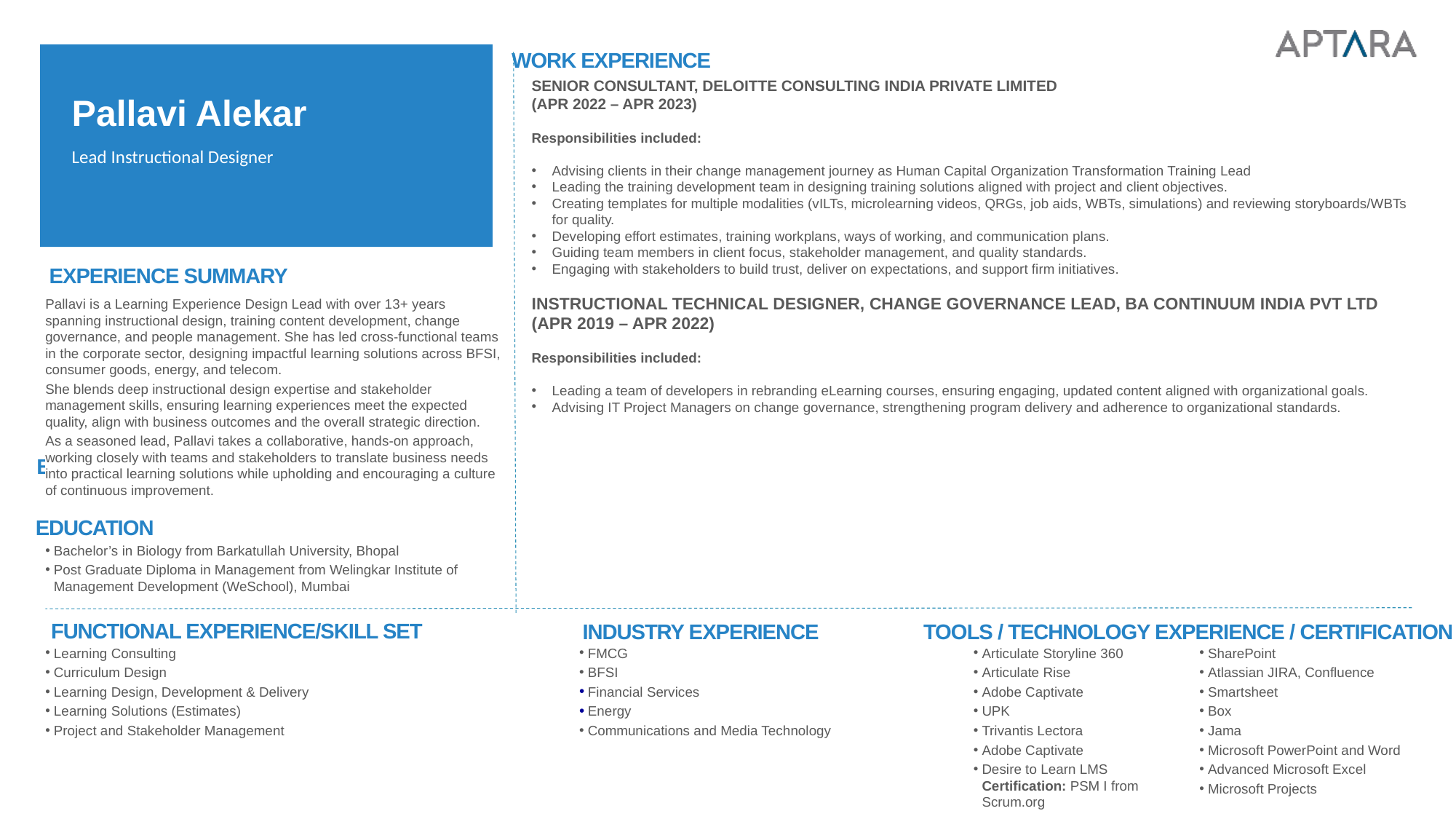

WORK EXPERIENCE
SENIOR CONSULTANT, DELOITTE CONSULTING INDIA PRIVATE LIMITED                                                                                  (APR 2022 – APR 2023)

Responsibilities included:

Advising clients in their change management journey as Human Capital Organization Transformation Training Lead
Leading the training development team in designing training solutions aligned with project and client objectives.
Creating templates for multiple modalities (vILTs, microlearning videos, QRGs, job aids, WBTs, simulations) and reviewing storyboards/WBTs for quality.
Developing effort estimates, training workplans, ways of working, and communication plans.
Guiding team members in client focus, stakeholder management, and quality standards.
Engaging with stakeholders to build trust, deliver on expectations, and support firm initiatives.

INSTRUCTIONAL TECHNICAL DESIGNER, CHANGE GOVERNANCE LEAD, BA CONTINUUM INDIA PVT LTD   (APR 2019 – APR 2022)

Responsibilities included:

Leading a team of developers in rebranding eLearning courses, ensuring engaging, updated content aligned with organizational goals.
Advising IT Project Managers on change governance, strengthening program delivery and adherence to organizational standards.

Pallavi Alekar
Lead Instructional Designer
Pallavi Alekar
Lead Instructional Designer
EXPERIENCE SUMMARY
Pallavi is a Learning Experience Design Lead with over 13+ years spanning instructional design, training content development, change governance, and people management. She has led cross-functional teams in the corporate sector, designing impactful learning solutions across BFSI, consumer goods, energy, and telecom.
She blends deep instructional design expertise and stakeholder management skills, ensuring learning experiences meet the expected quality, align with business outcomes and the overall strategic direction.
As a seasoned lead, Pallavi takes a collaborative, hands-on approach, working closely with teams and stakeholders to translate business needs into practical learning solutions while upholding and encouraging a culture of continuous improvement.
EDUCATION
EDUCATION
Bachelor’s in Biology from Barkatullah University, Bhopal
Post Graduate Diploma in Management from Welingkar Institute of Management Development (WeSchool), Mumbai
FUNCTIONAL EXPERIENCE/SKILL SET
INDUSTRY EXPERIENCE
TOOLS / TECHNOLOGY EXPERIENCE / CERTIFICATION
FMCG
BFSI
Financial Services
Energy
Communications and Media Technology
Articulate Storyline 360
Articulate Rise
Adobe Captivate
UPK
Trivantis Lectora
Adobe Captivate
Desire to Learn LMS
Certification: PSM I from Scrum.org
SharePoint
Atlassian JIRA, Confluence
Smartsheet
Box
Jama
Microsoft PowerPoint and Word
Advanced Microsoft Excel
Microsoft Projects
Learning Consulting
Curriculum Design
Learning Design, Development & Delivery
Learning Solutions (Estimates)
Project and Stakeholder Management